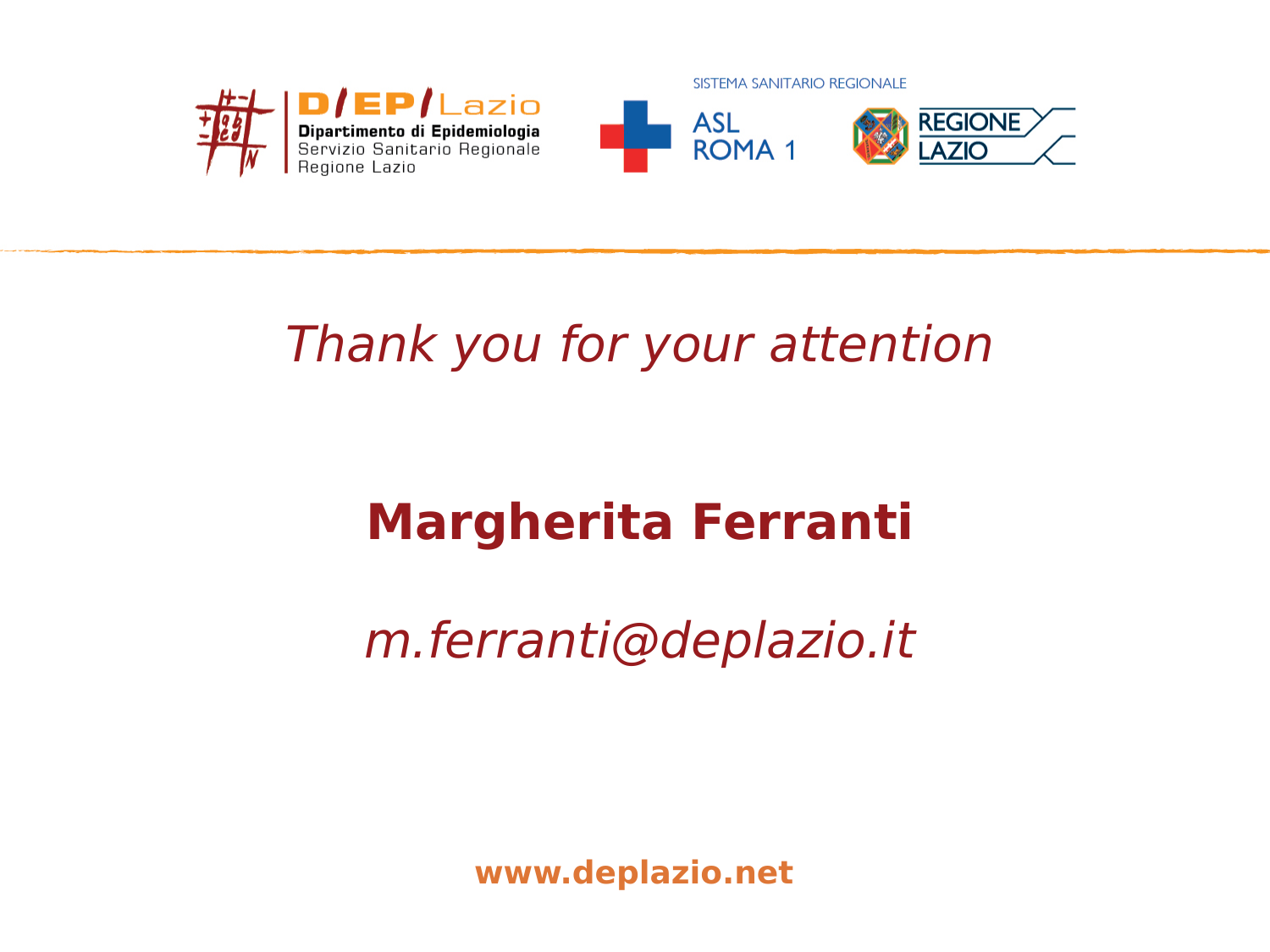

Thank you for your attention

Margherita Ferranti

m.ferranti@deplazio.it
www.deplazio.net